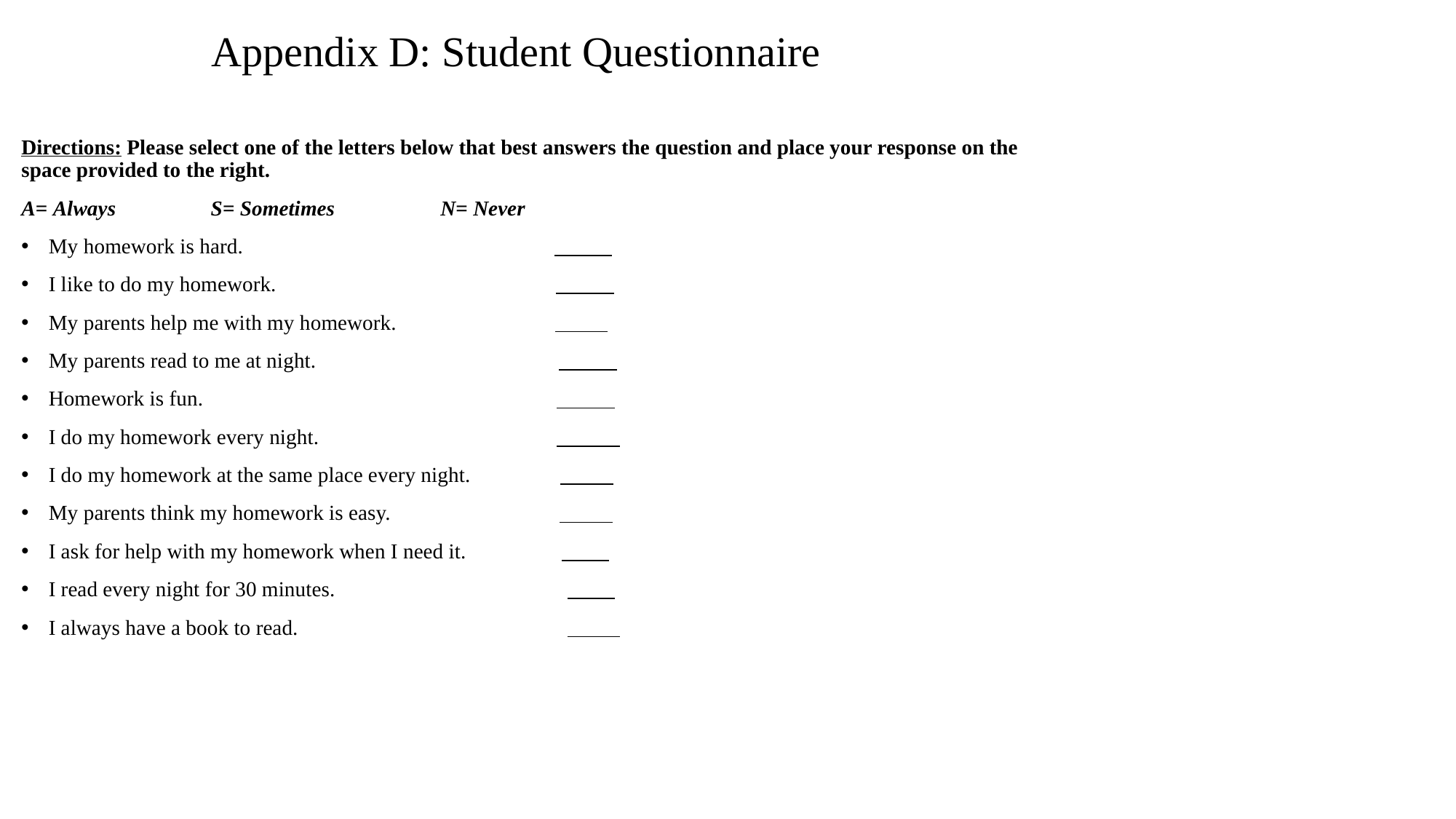

# Appendix D: Student Questionnaire
Directions: Please select one of the letters below that best answers the question and place your response on the space provided to the right.
A= Always                  S= Sometimes                    N= Never
My homework is hard.
I like to do my homework.
My parents help me with my homework.
My parents read to me at night.
Homework is fun.
I do my homework every night.
I do my homework at the same place every night.
My parents think my homework is easy.
I ask for help with my homework when I need it.
I read every night for 30 minutes.
I always have a book to read.